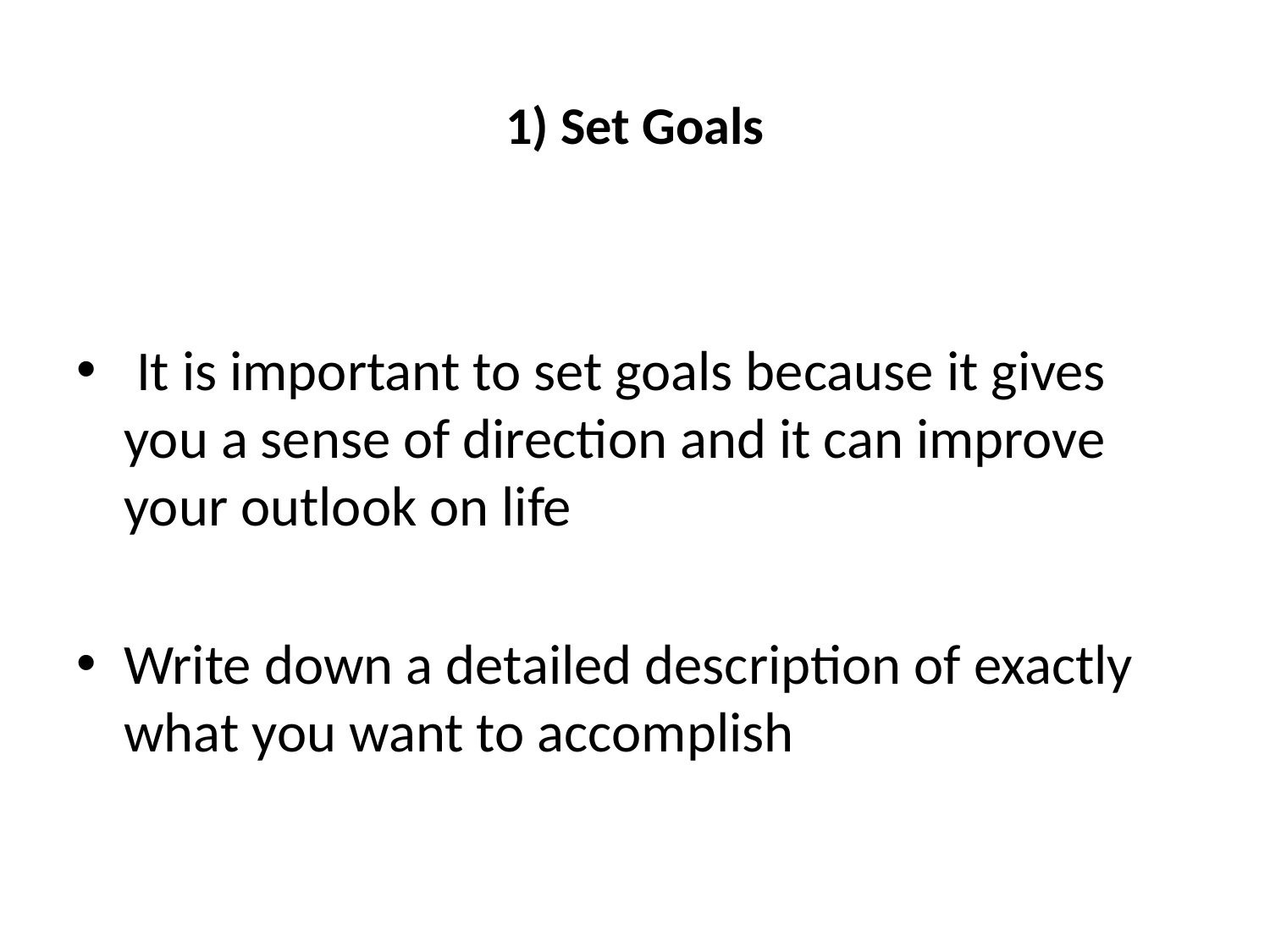

# 1) Set Goals
 It is important to set goals because it gives you a sense of direction and it can improve your outlook on life

Write down a detailed description of exactly what you want to accomplish